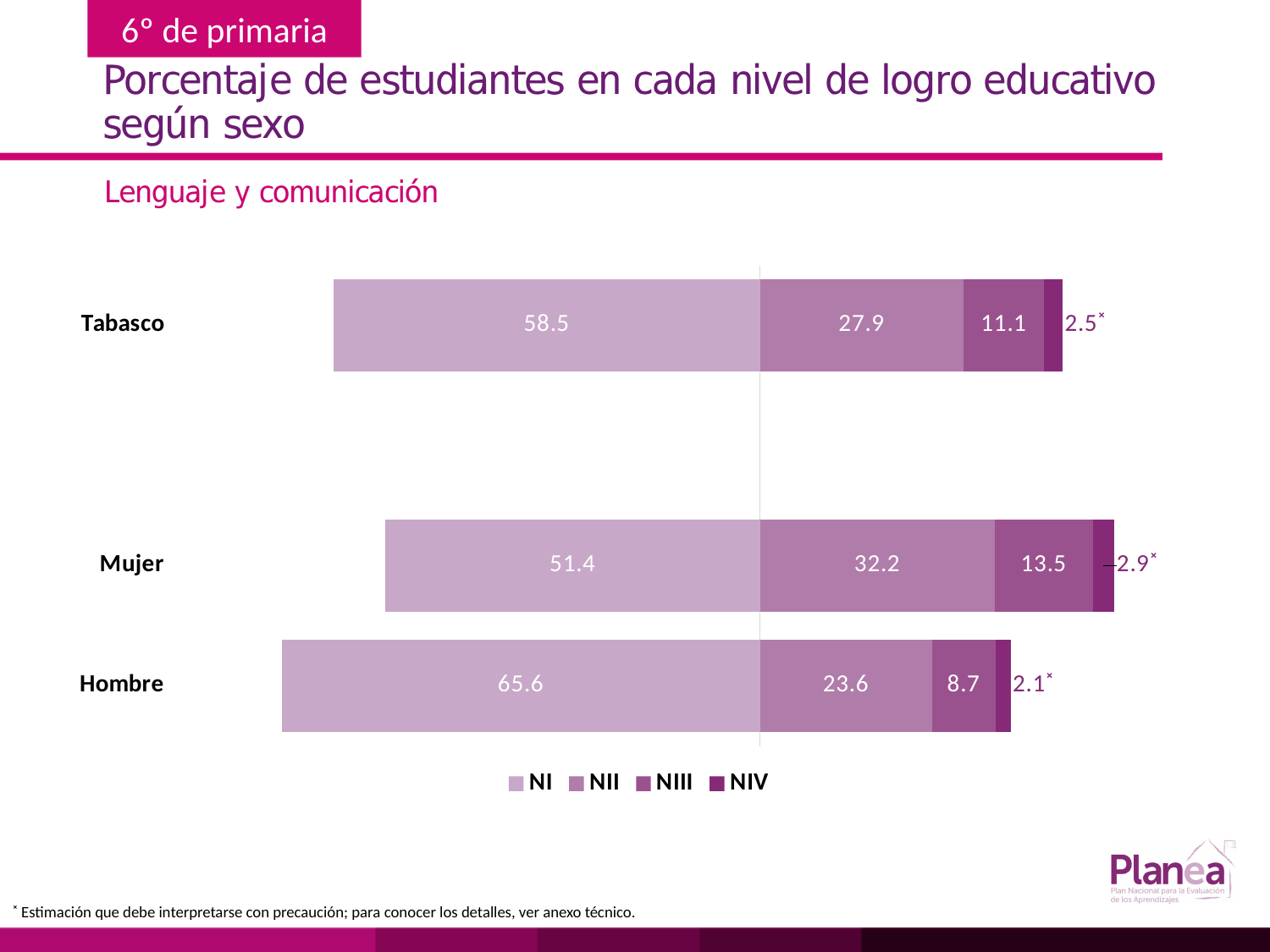

# Porcentaje de estudiantes en cada nivel de logro educativo según sexo

Lenguaje y comunicación

### Chart

| Category |  |  |  |  |
|---|---|---|---|---|
| Hombre | -65.6 | 23.6 | 8.7 | 2.1 |
| Mujer | -51.4 | 32.2 | 13.5 | 2.9 |
|  | None | None | None | None |
| Tabasco | -58.5 | 27.9 | 11.1 | 2.5 |
˟ Estimación que debe interpretarse con precaución; para conocer los detalles, ver anexo técnico.